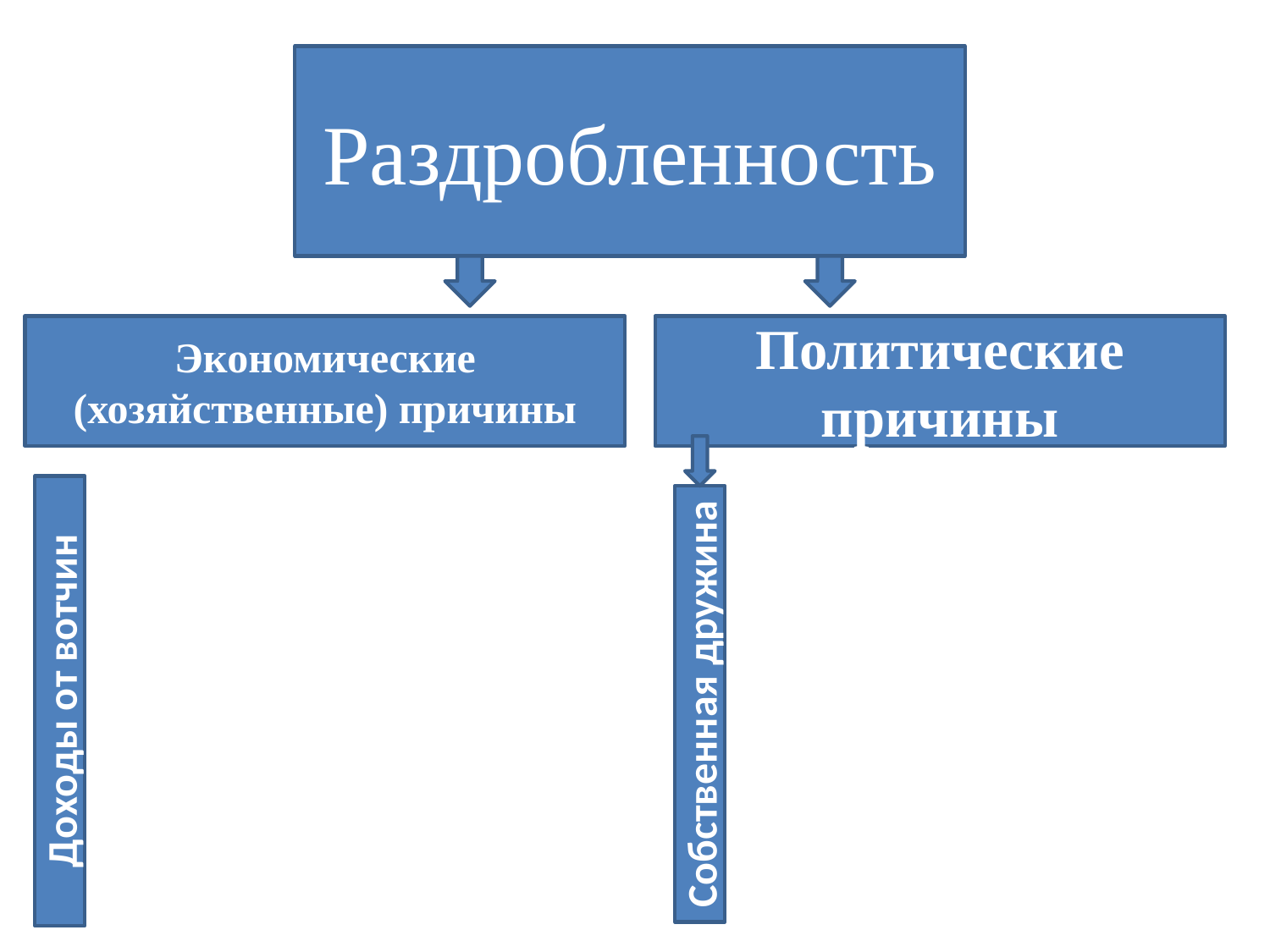

#
Раздробленность

Экономические (хозяйственные) причины
Политические причины

Доходы от вотчин
Собственная дружина